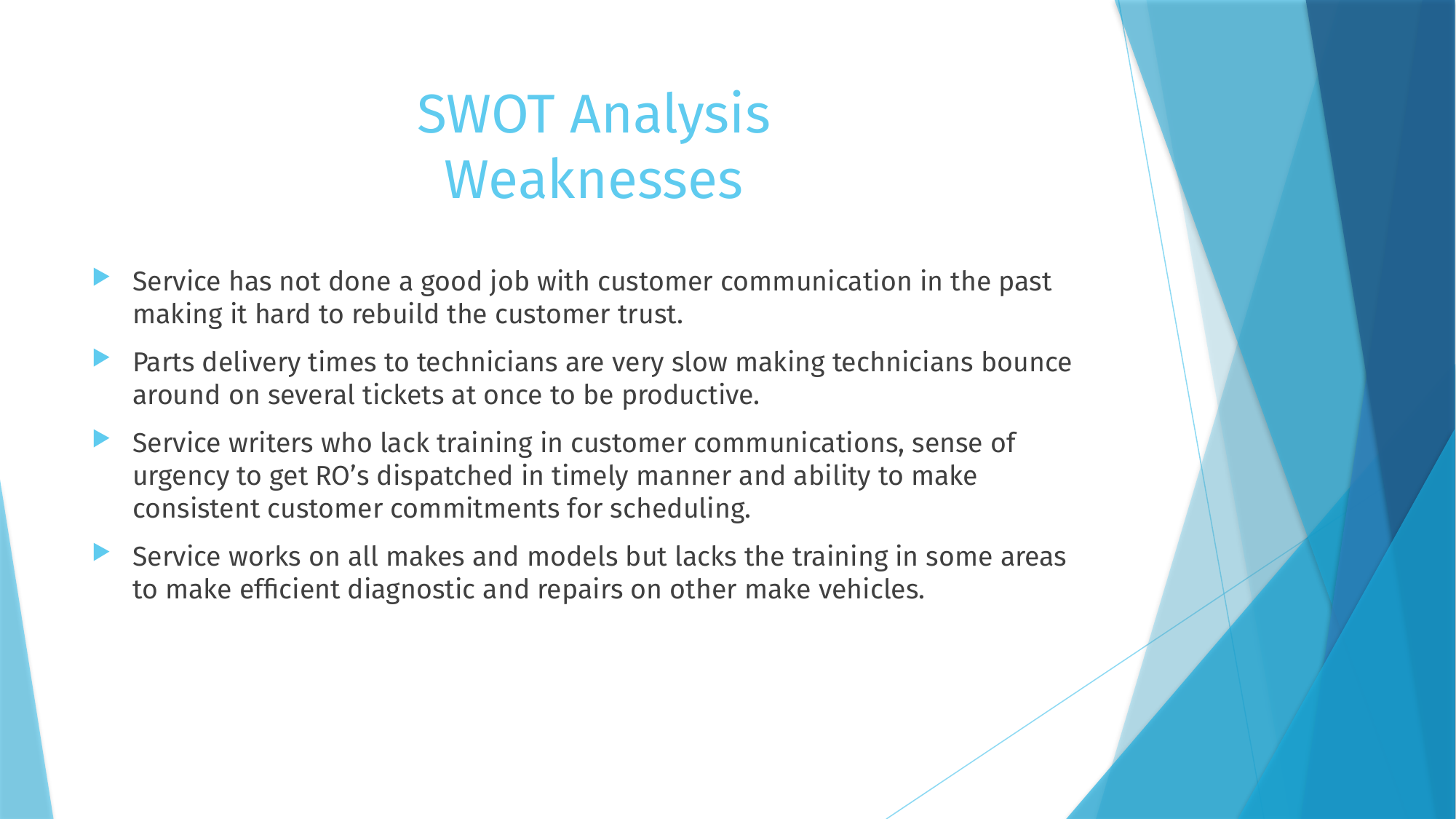

# SWOT Analysis Weaknesses
Service has not done a good job with customer communication in the past making it hard to rebuild the customer trust.
Parts delivery times to technicians are very slow making technicians bounce around on several tickets at once to be productive.
Service writers who lack training in customer communications, sense of urgency to get RO’s dispatched in timely manner and ability to make consistent customer commitments for scheduling.
Service works on all makes and models but lacks the training in some areas to make efficient diagnostic and repairs on other make vehicles.